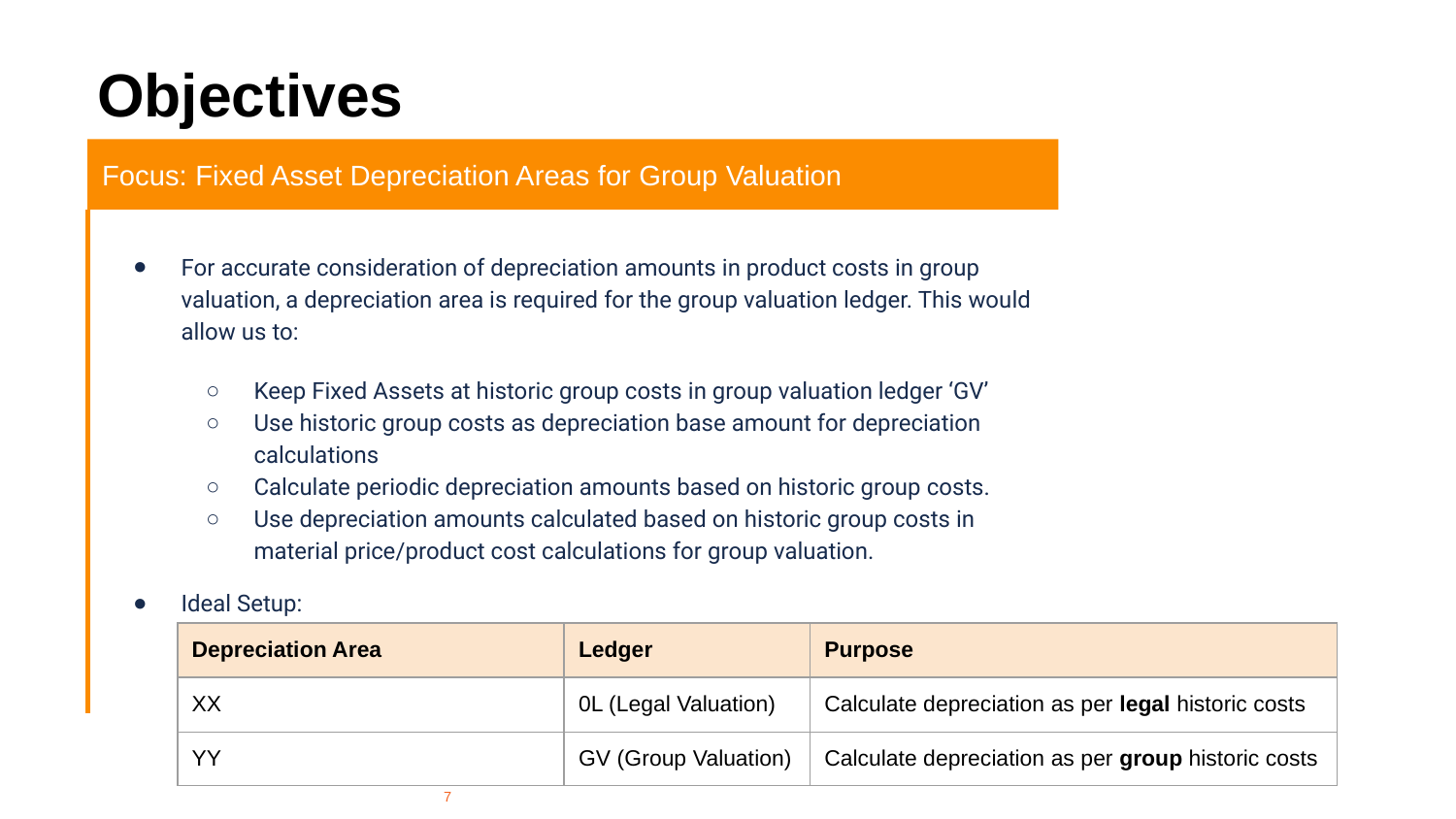

# Objectives
Focus: Fixed Asset Depreciation Areas for Group Valuation
For accurate consideration of depreciation amounts in product costs in group valuation, a depreciation area is required for the group valuation ledger. This would allow us to:

Keep Fixed Assets at historic group costs in group valuation ledger ‘GV’
Use historic group costs as depreciation base amount for depreciation calculations
Calculate periodic depreciation amounts based on historic group costs.
Use depreciation amounts calculated based on historic group costs in material price/product cost calculations for group valuation.
Ideal Setup:

| Depreciation Area | Ledger | Purpose |
| --- | --- | --- |
| XX | 0L (Legal Valuation) | Calculate depreciation as per legal historic costs |
| YY | GV (Group Valuation) | Calculate depreciation as per group historic costs |
7